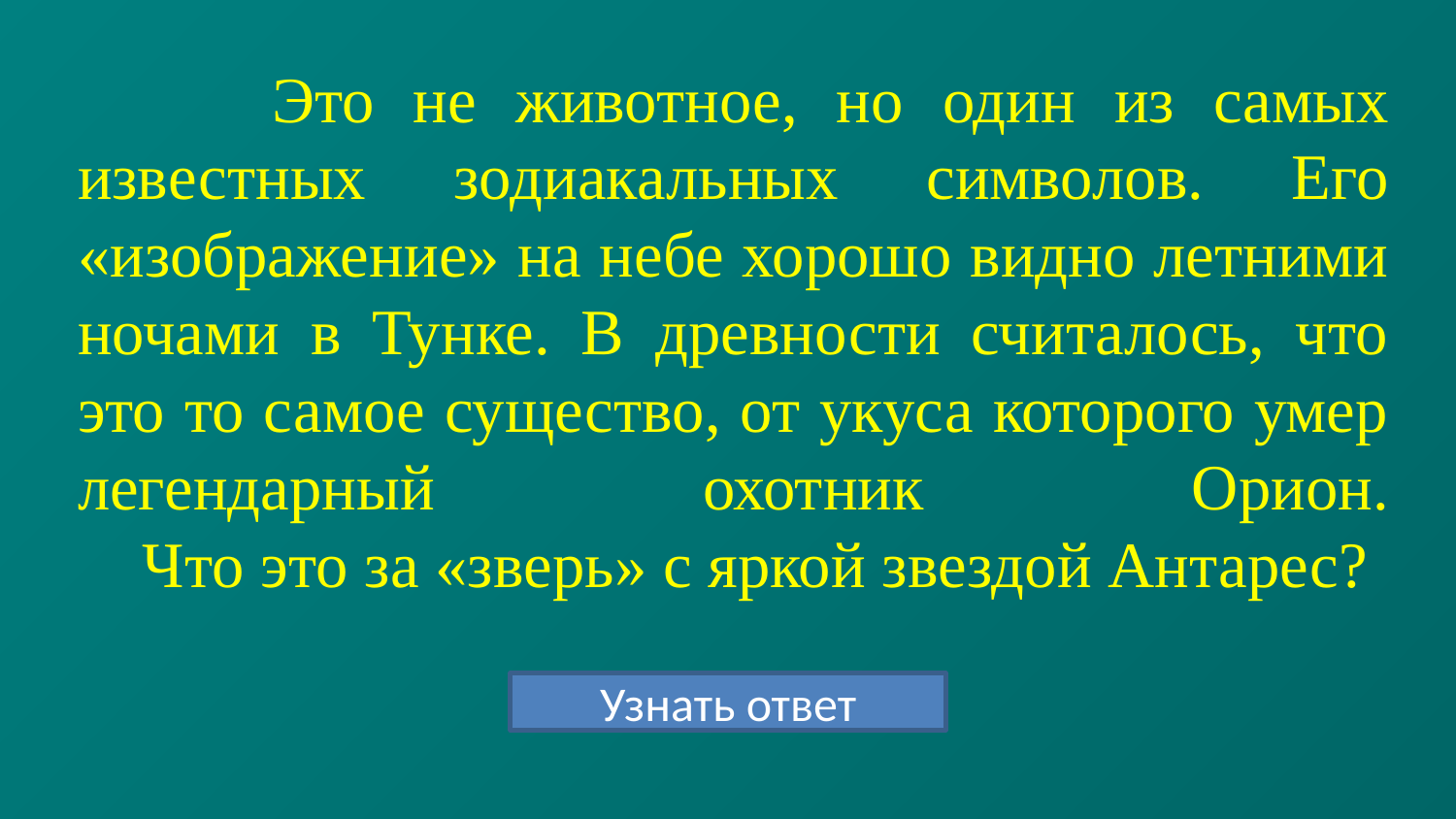

# Это не животное, но один из самых известных зодиакальных символов. Его «изображение» на небе хорошо видно летними ночами в Тунке. В древности считалось, что это то самое существо, от укуса которого умер легендарный охотник Орион. Что это за «зверь» с яркой звездой Антарес?